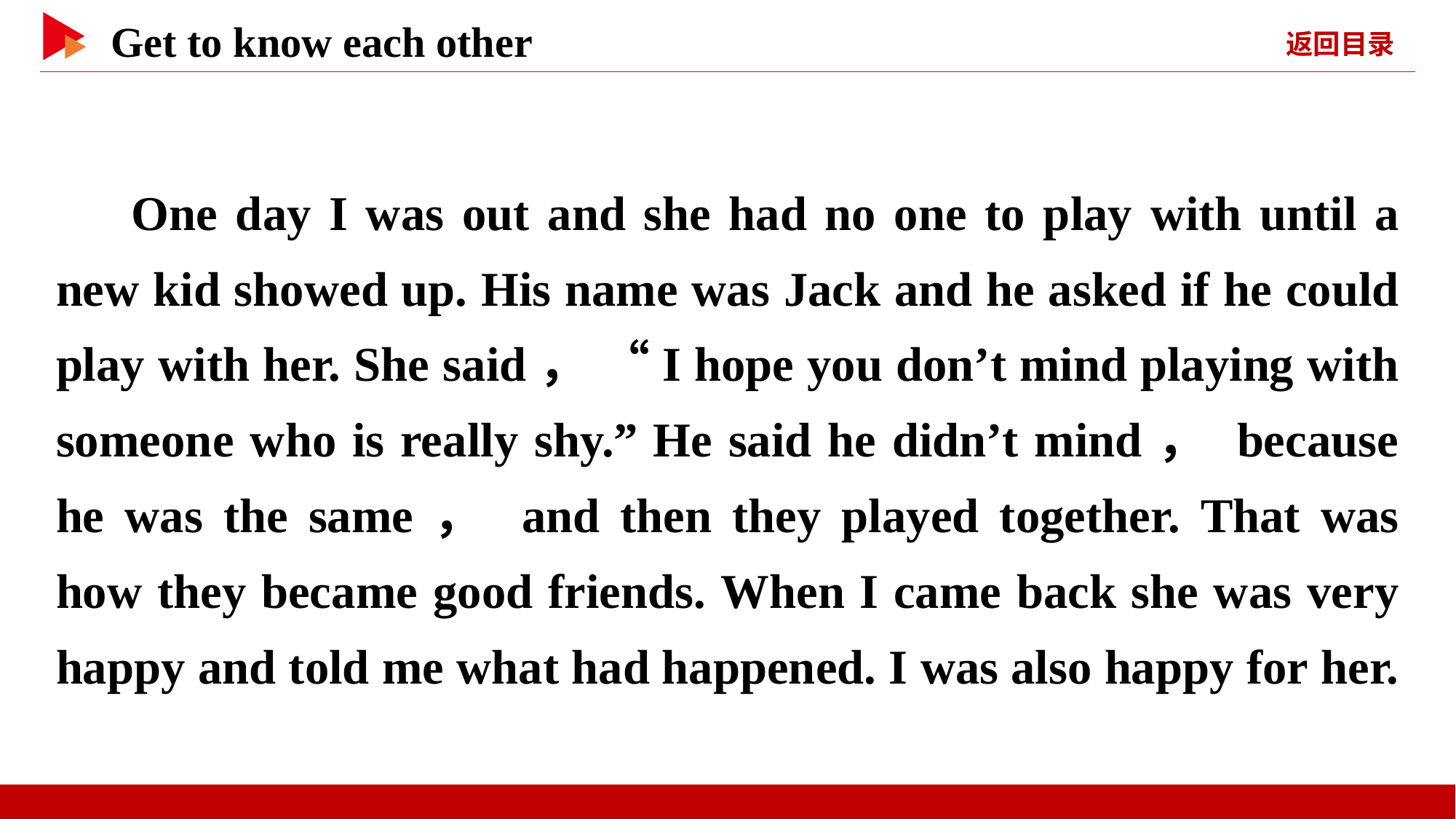

One day I was out and she had no one to play with until a new kid showed up. His name was Jack and he asked if he could play with her. She said， “I hope you don’t mind playing with someone who is really shy.” He said he didn’t mind， because he was the same， and then they played together. That was how they became good friends. When I came back she was very happy and told me what had happened. I was also happy for her.